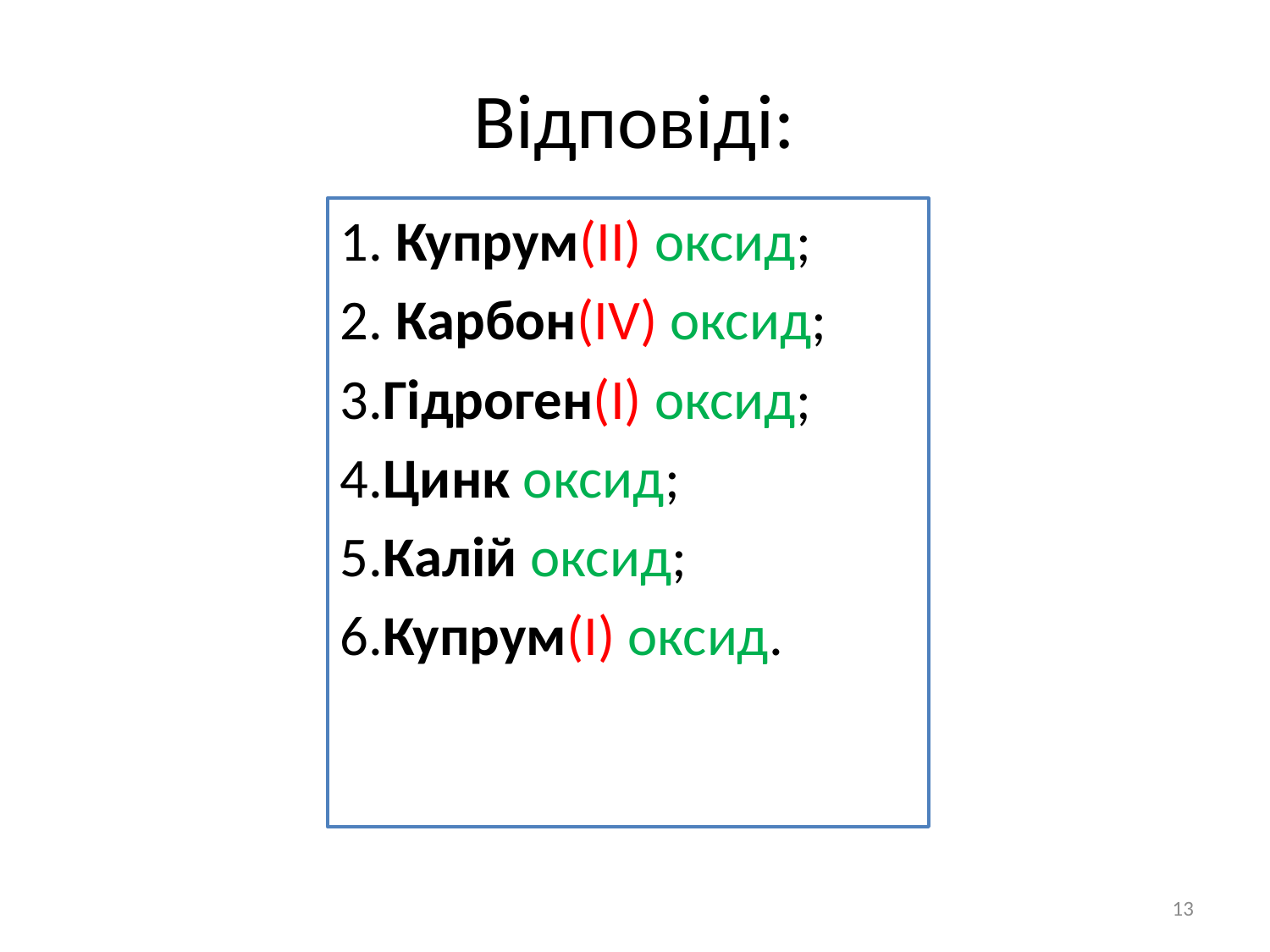

# Відповіді:
1. Купрум(ІІ) оксид;
2. Карбон(ІV) оксид;
3.Гідроген(І) оксид;
4.Цинк оксид;
5.Калій оксид;
6.Купрум(І) оксид.

13